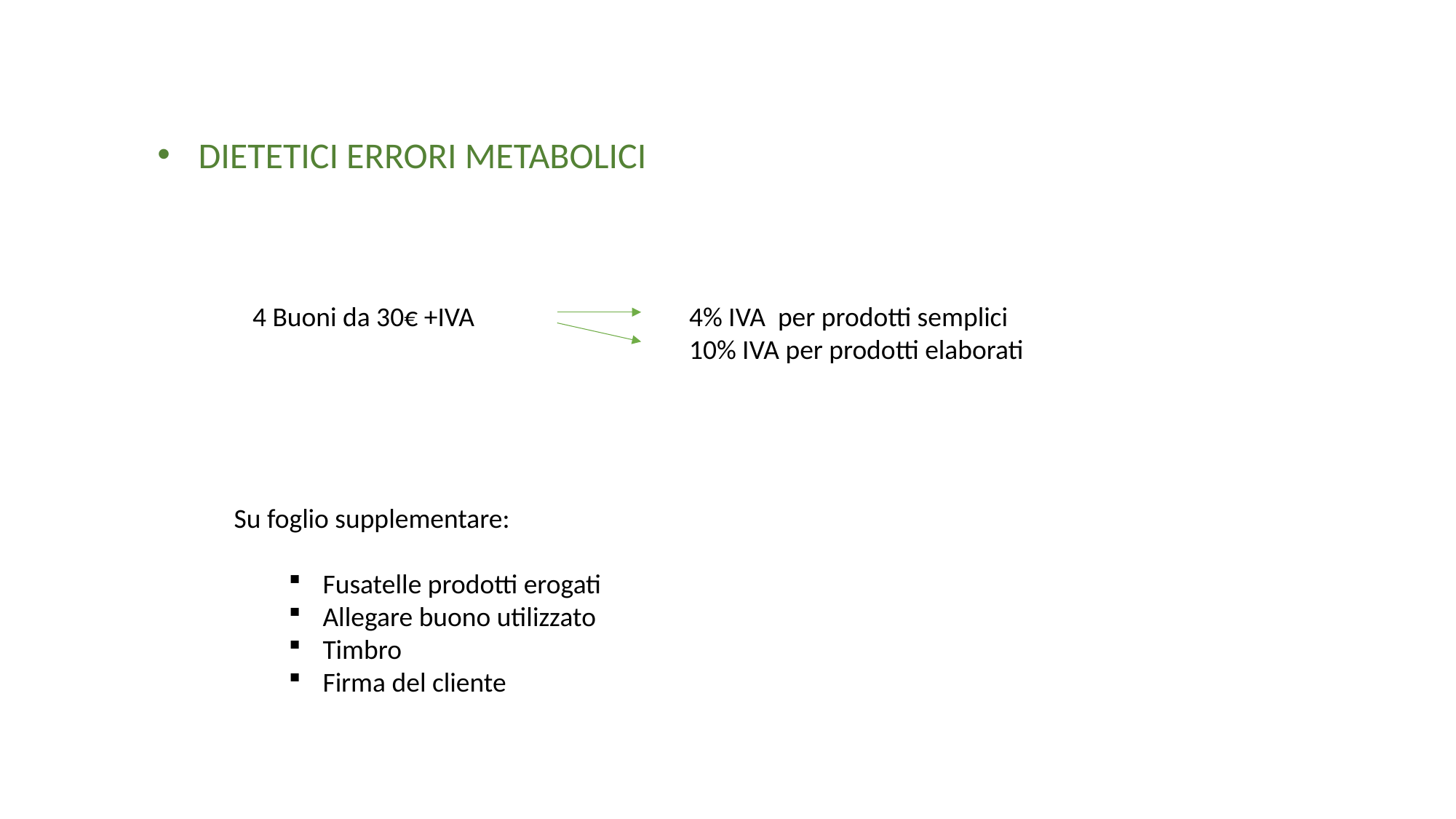

DIETETICI ERRORI METABOLICI
4 Buoni da 30€ +IVA		4% IVA  per prodotti semplici
				10% IVA per prodotti elaborati
Su foglio supplementare:

Fusatelle prodotti erogati
Allegare buono utilizzato
Timbro
Firma del cliente